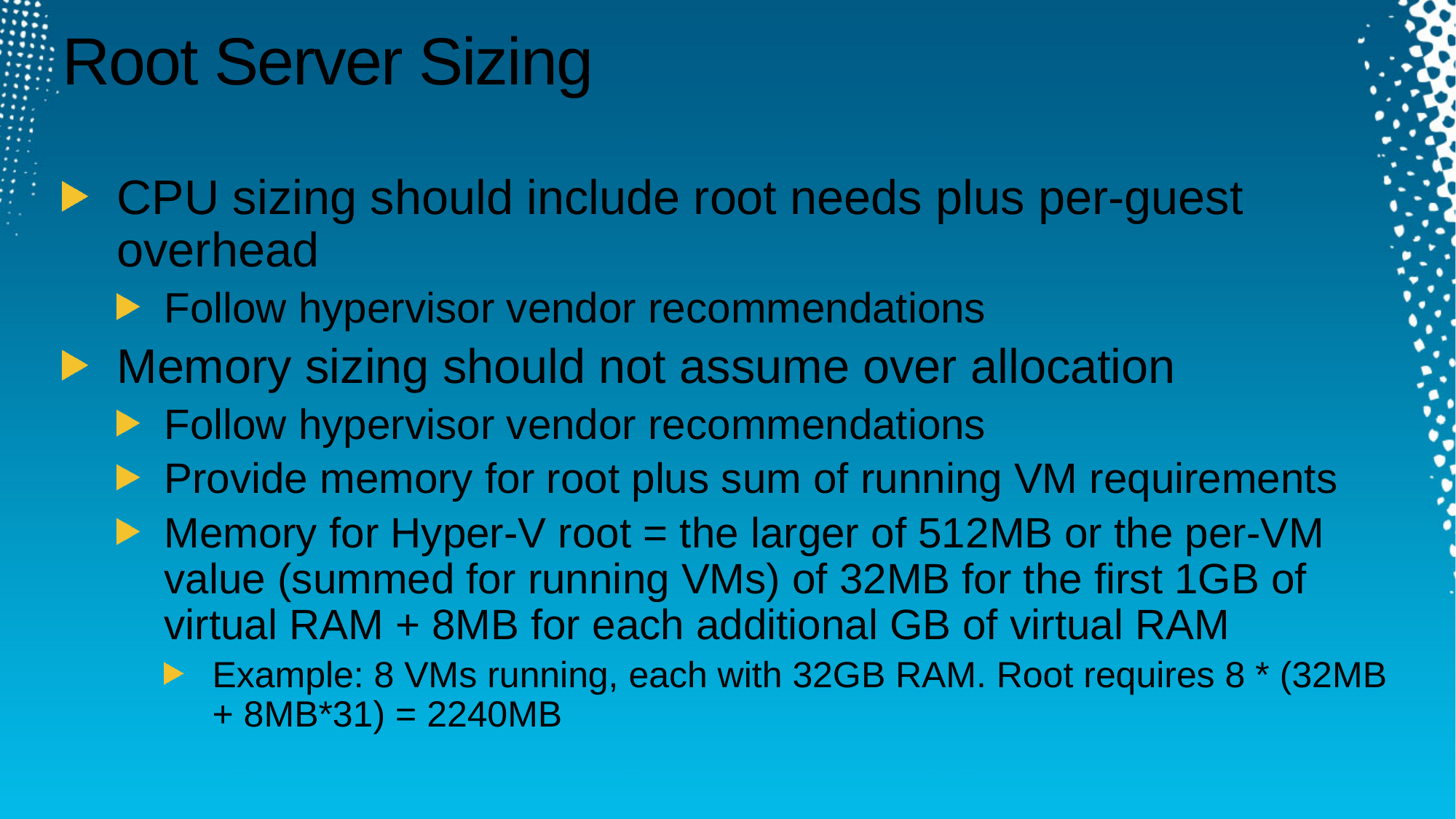

# Root Server Sizing
CPU sizing should include root needs plus per-guest overhead
Follow hypervisor vendor recommendations
Memory sizing should not assume over allocation
Follow hypervisor vendor recommendations
Provide memory for root plus sum of running VM requirements
Memory for Hyper-V root = the larger of 512MB or the per-VM value (summed for running VMs) of 32MB for the first 1GB of virtual RAM + 8MB for each additional GB of virtual RAM
Example: 8 VMs running, each with 32GB RAM. Root requires 8 * (32MB + 8MB*31) = 2240MB